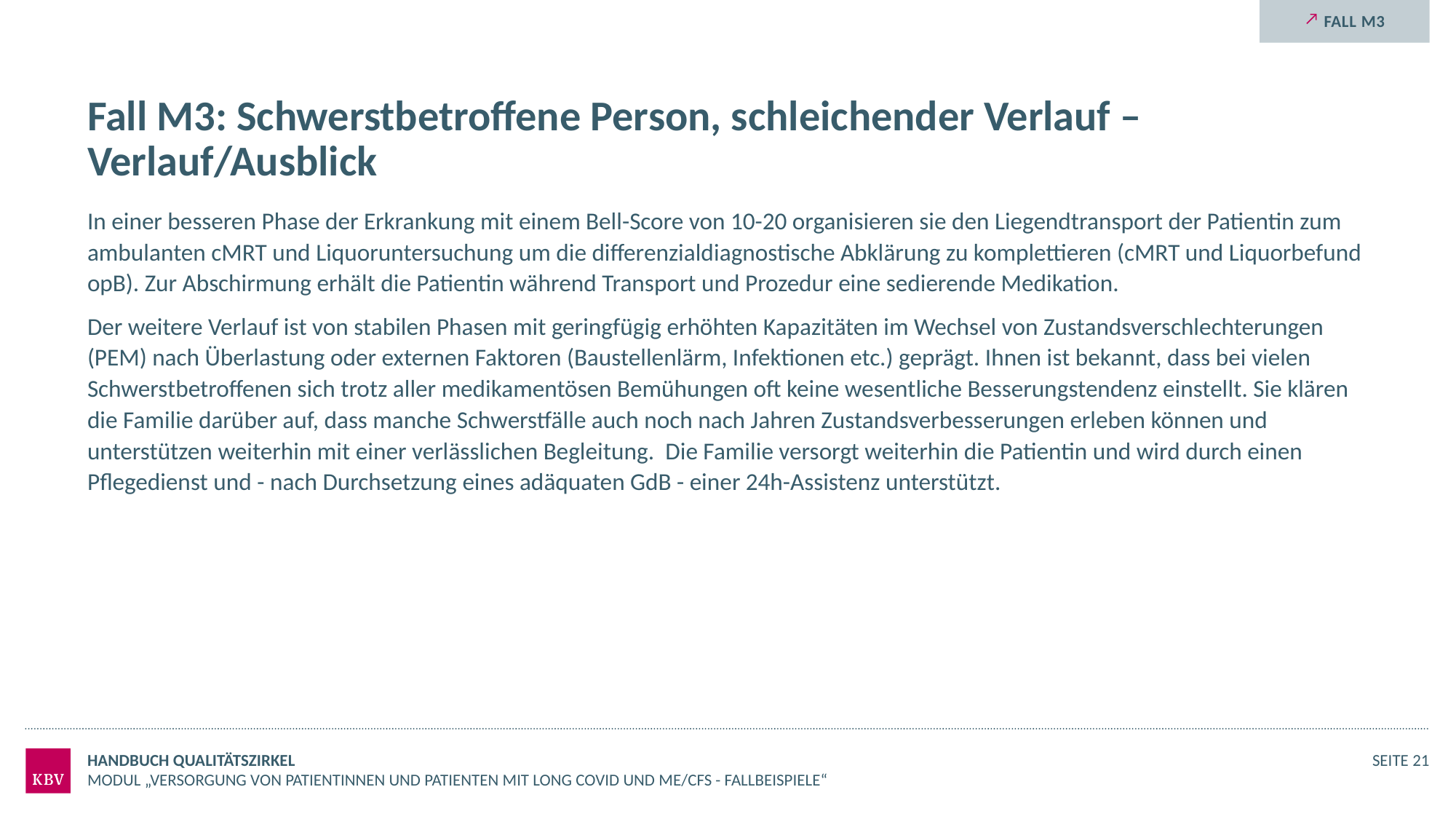

Fall M3
# Fall M3: Schwerstbetroffene Person, schleichender Verlauf – Verlauf/Ausblick
In einer besseren Phase der Erkrankung mit einem Bell-Score von 10-20 organisieren sie den Liegendtransport der Patientin zum ambulanten cMRT und Liquoruntersuchung um die differenzialdiagnostische Abklärung zu komplettieren (cMRT und Liquorbefund opB). Zur Abschirmung erhält die Patientin während Transport und Prozedur eine sedierende Medikation.
Der weitere Verlauf ist von stabilen Phasen mit geringfügig erhöhten Kapazitäten im Wechsel von Zustandsverschlechterungen (PEM) nach Überlastung oder externen Faktoren (Baustellenlärm, Infektionen etc.) geprägt. Ihnen ist bekannt, dass bei vielen Schwerstbetroffenen sich trotz aller medikamentösen Bemühungen oft keine wesentliche Besserungstendenz einstellt. Sie klären die Familie darüber auf, dass manche Schwerstfälle auch noch nach Jahren Zustandsverbesserungen erleben können und unterstützen weiterhin mit einer verlässlichen Begleitung.  Die Familie versorgt weiterhin die Patientin und wird durch einen Pflegedienst und - nach Durchsetzung eines adäquaten GdB - einer 24h-Assistenz unterstützt.

Handbuch Qualitätszirkel
Seite 21
Modul „Versorgung von Patientinnen und Patienten mit Long COVID und ME/CFS - Fallbeispiele“